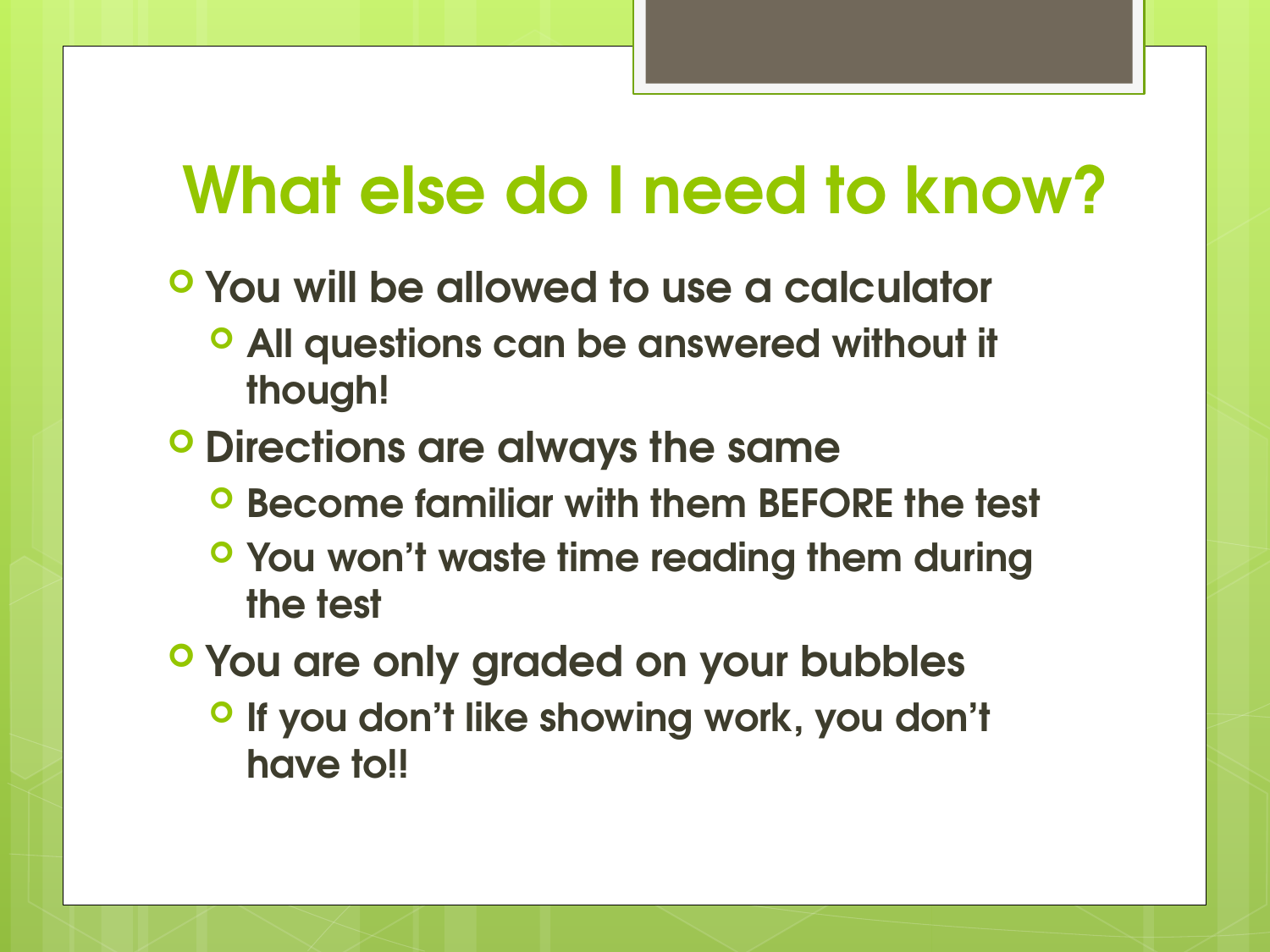

# What else do I need to know?
You will be allowed to use a calculator
All questions can be answered without it though!
Directions are always the same
Become familiar with them BEFORE the test
You won’t waste time reading them during the test
You are only graded on your bubbles
If you don’t like showing work, you don’t have to!!